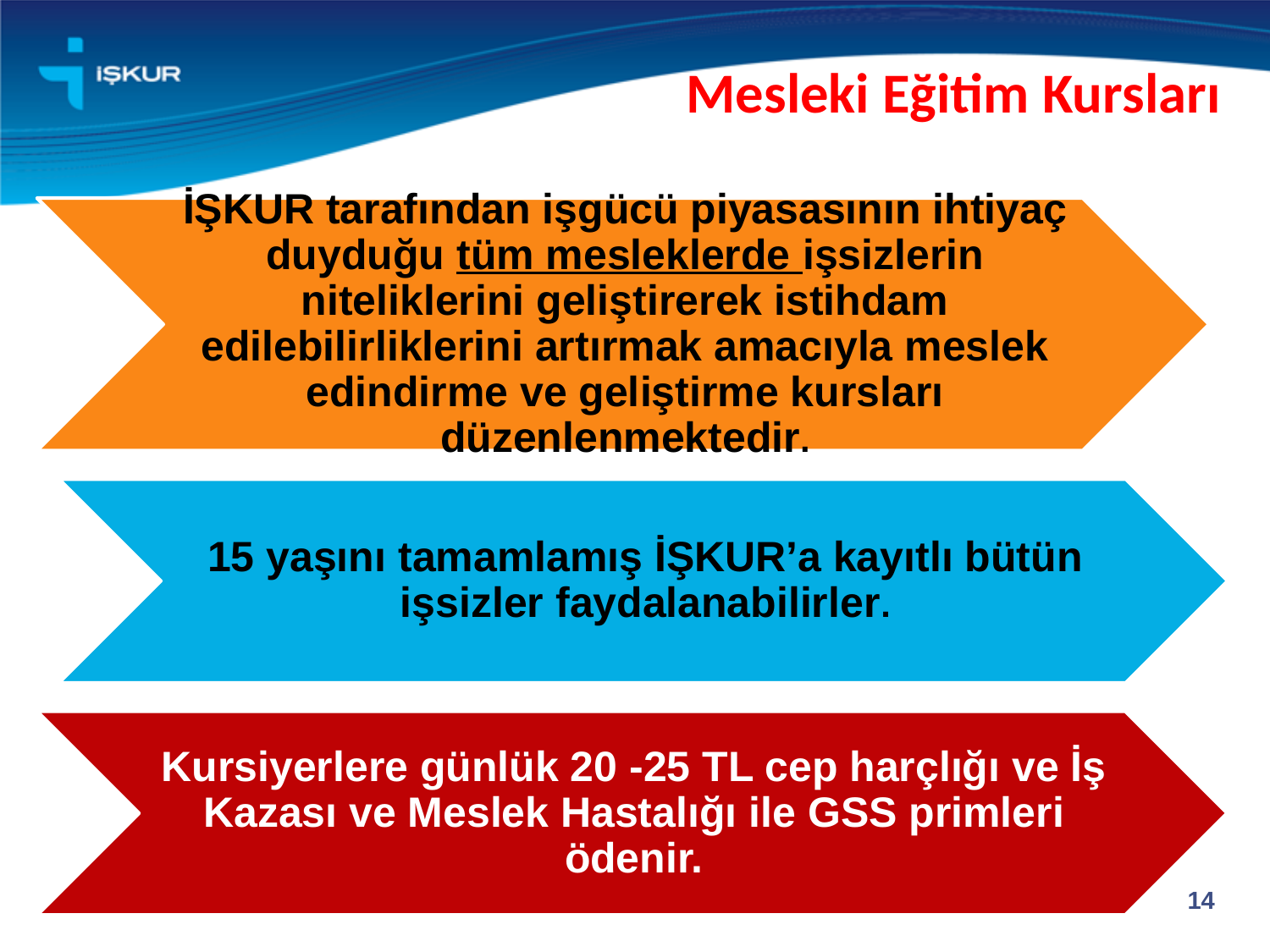

Mesleki Eğitim Kursları
İŞKUR tarafından işgücü piyasasının ihtiyaç duyduğu tüm mesleklerde işsizlerin niteliklerini geliştirerek istihdam edilebilirliklerini artırmak amacıyla meslek edindirme ve geliştirme kursları düzenlenmektedir.
15 yaşını tamamlamış İŞKUR’a kayıtlı bütün işsizler faydalanabilirler.
Kursiyerlere günlük 20 -25 TL cep harçlığı ve İş Kazası ve Meslek Hastalığı ile GSS primleri ödenir.
14